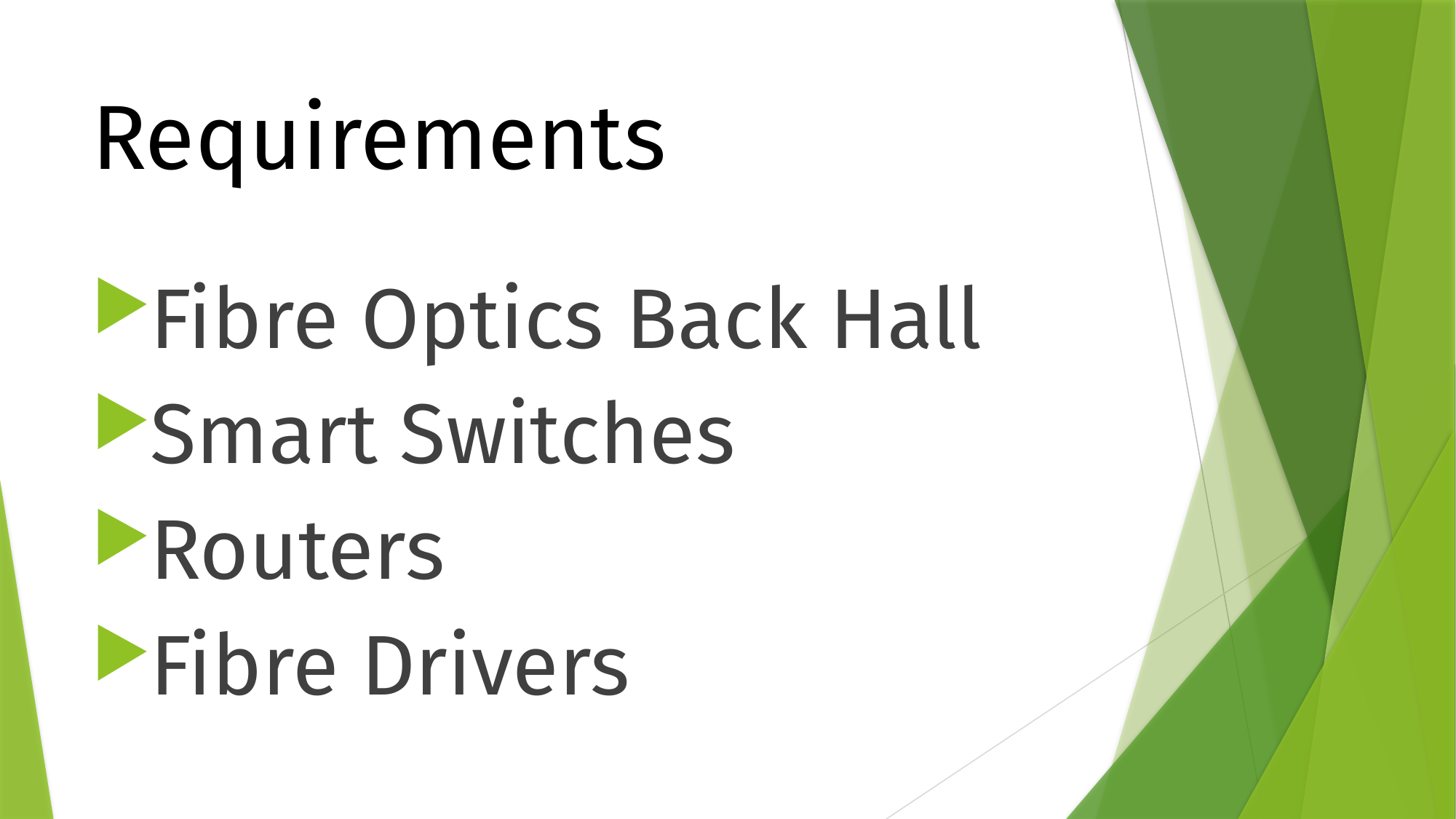

# Requirements
Fibre Optics Back Hall
Smart Switches
Routers
Fibre Drivers